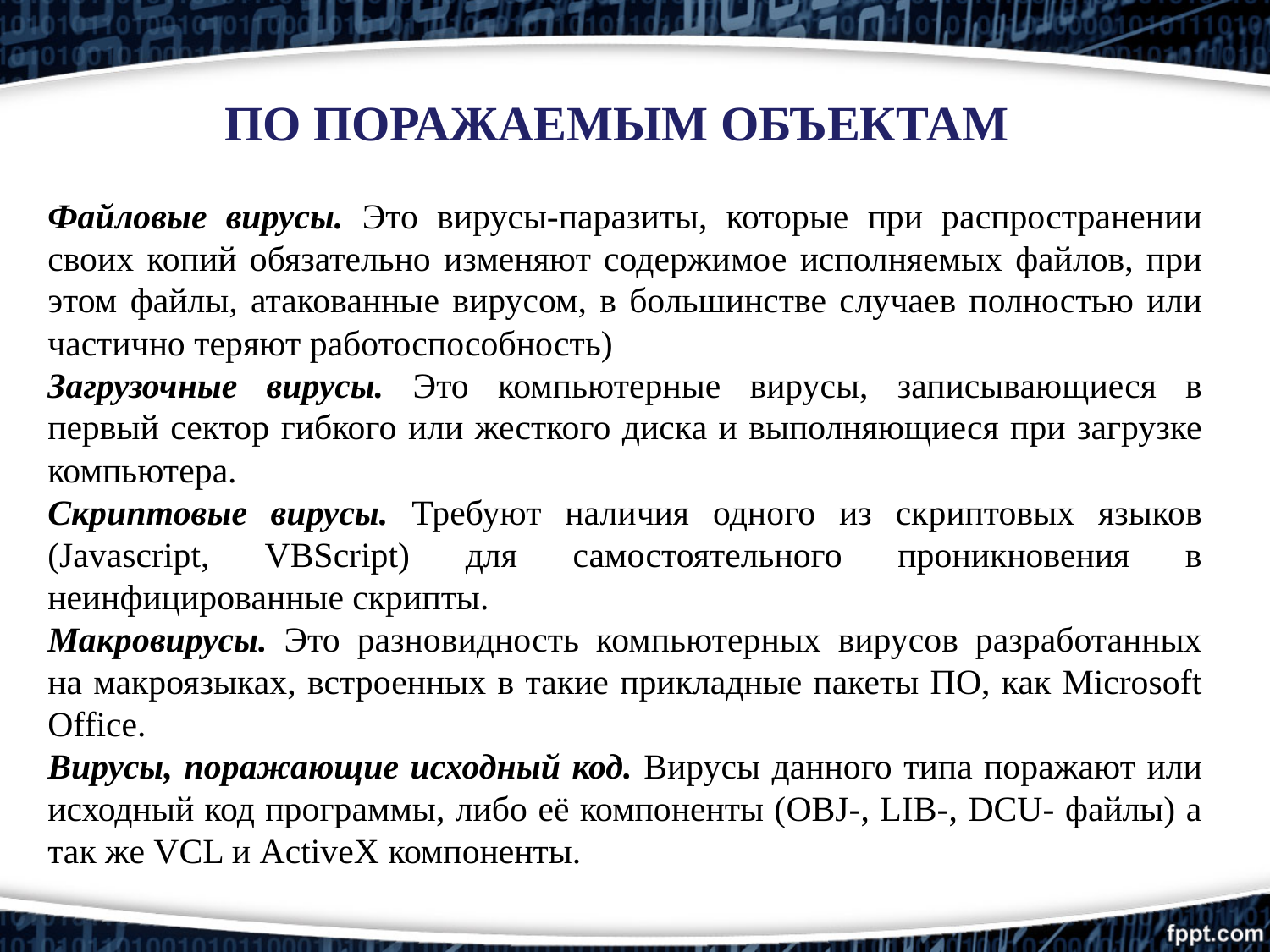

# ПО ПОРАЖАЕМЫМ ОБЪЕКТАМ
Файловые вирусы. Это вирусы-паразиты, которые при распространении своих копий обязательно изменяют содержимое исполняемых файлов, при этом файлы, атакованные вирусом, в большинстве случаев полностью или частично теряют работоспособность)
Загрузочные вирусы. Это компьютерные вирусы, записывающиеся в первый сектор гибкого или жесткого диска и выполняющиеся при загрузке компьютера.
Скриптовые вирусы. Требуют наличия одного из скриптовых языков (Javascript, VBScript) для самостоятельного проникновения в неинфицированные скрипты.
Макровирусы. Это разновидность компьютерных вирусов разработанных на макроязыках, встроенных в такие прикладные пакеты ПО, как Microsoft Office.
Вирусы, поражающие исходный код. Вирусы данного типа поражают или исходный код программы, либо её компоненты (OBJ-, LIB-, DCU- файлы) а так же VCL и ActiveX компоненты.